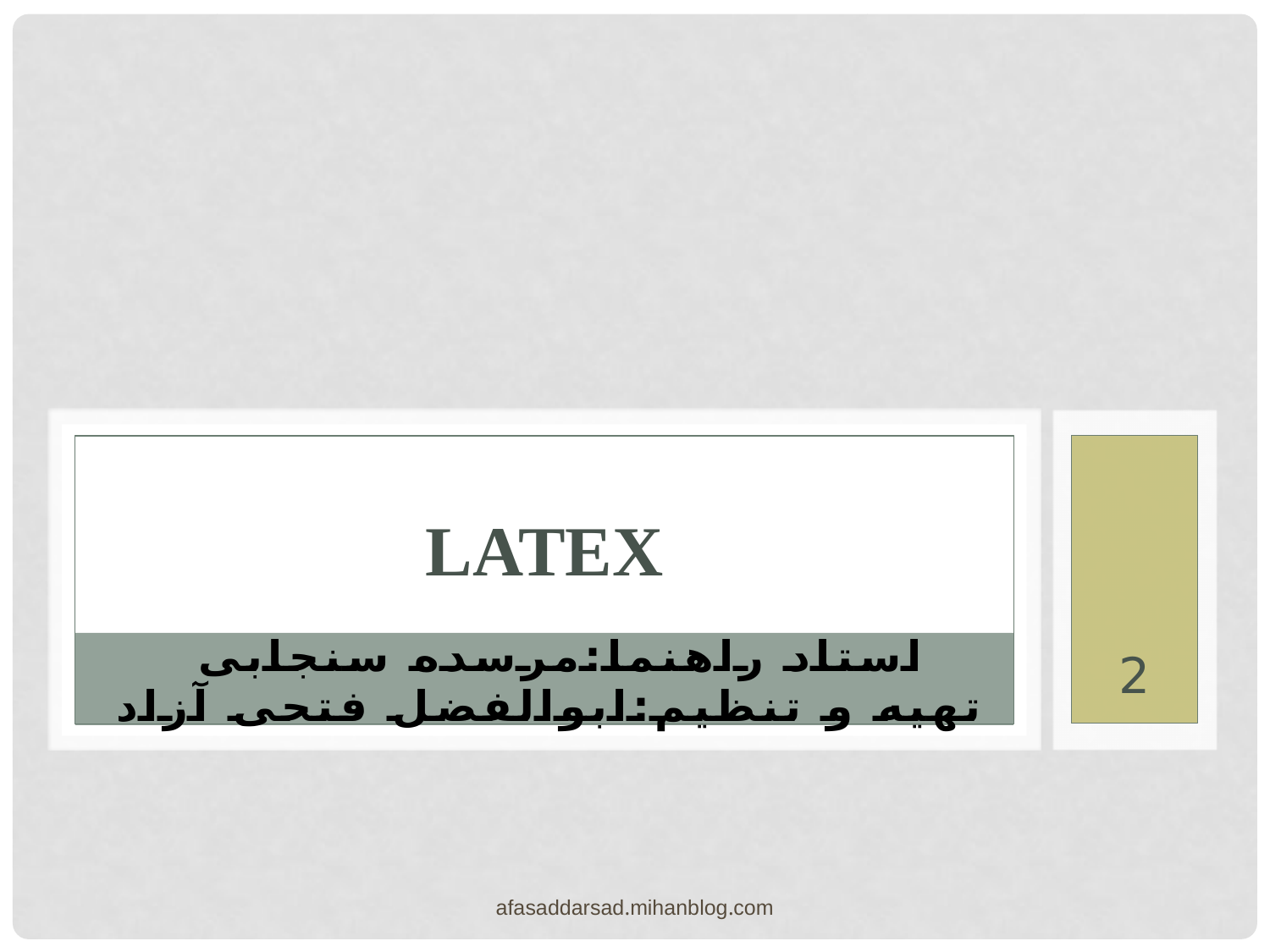

# latex
استاد راهنما:مرسده سنجابی
2
تهیه و تنظیم:ابوالفضل فتحی آزاد
afasaddarsad.mihanblog.com